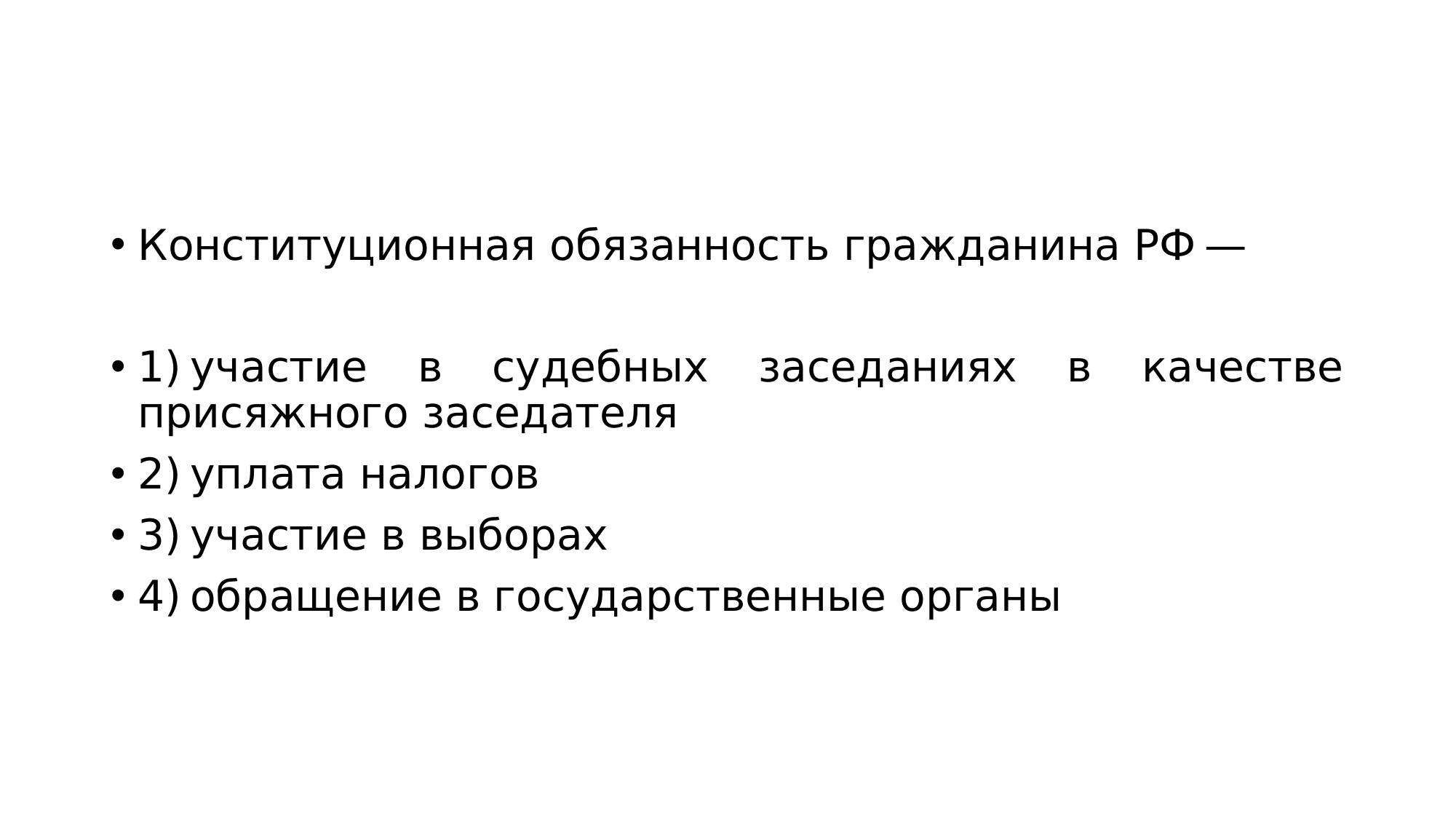

#
Конституционная обязанность гражданина РФ —

1) участие в судебных заседаниях в качестве присяжного заседателя
2) уплата налогов
3) участие в выборах
4) обращение в государственные органы